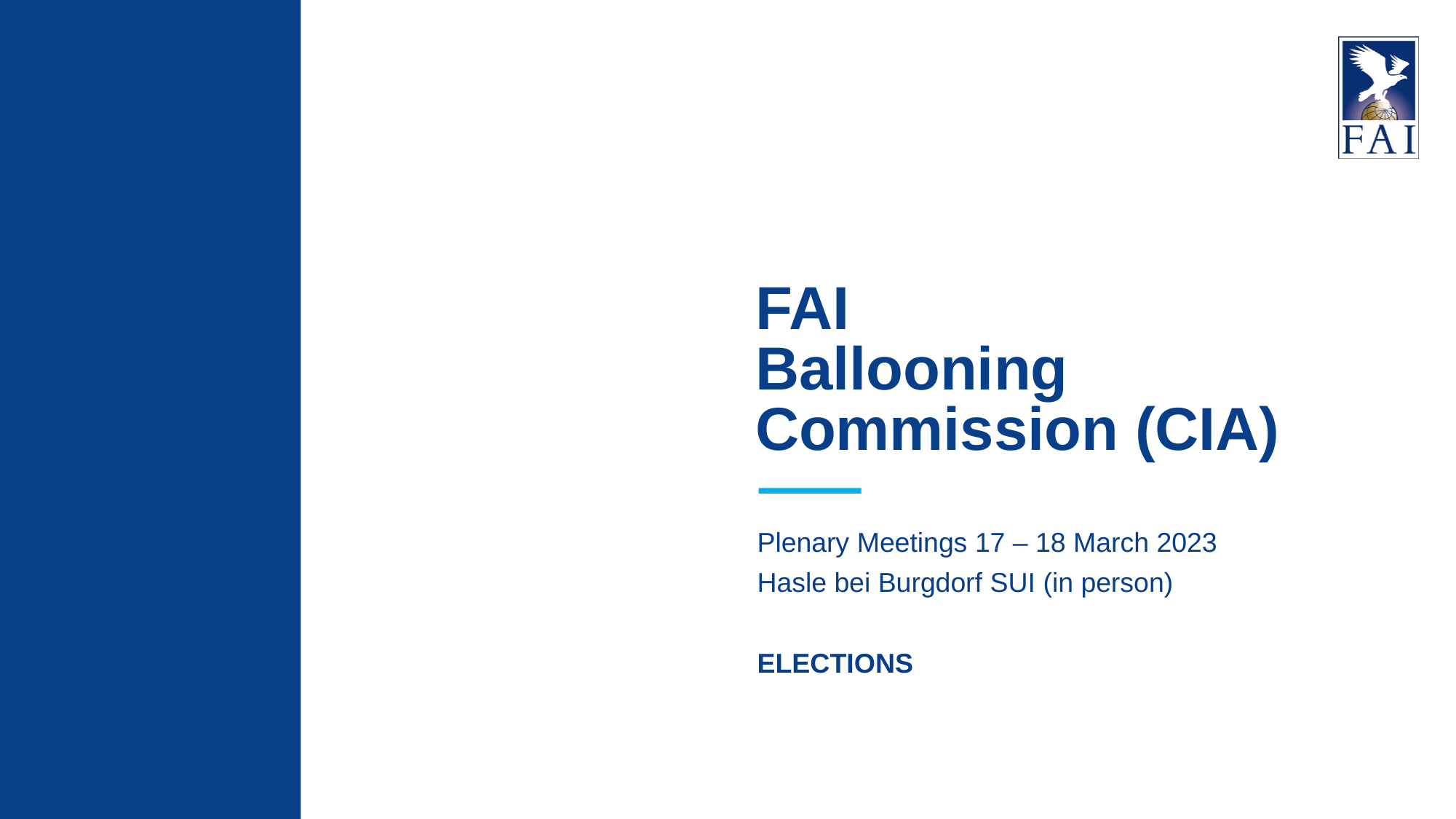

# FAI Ballooning Commission (CIA)
Plenary Meetings 17 – 18 March 2023
Hasle bei Burgdorf SUI (in person)

ELECTIONS